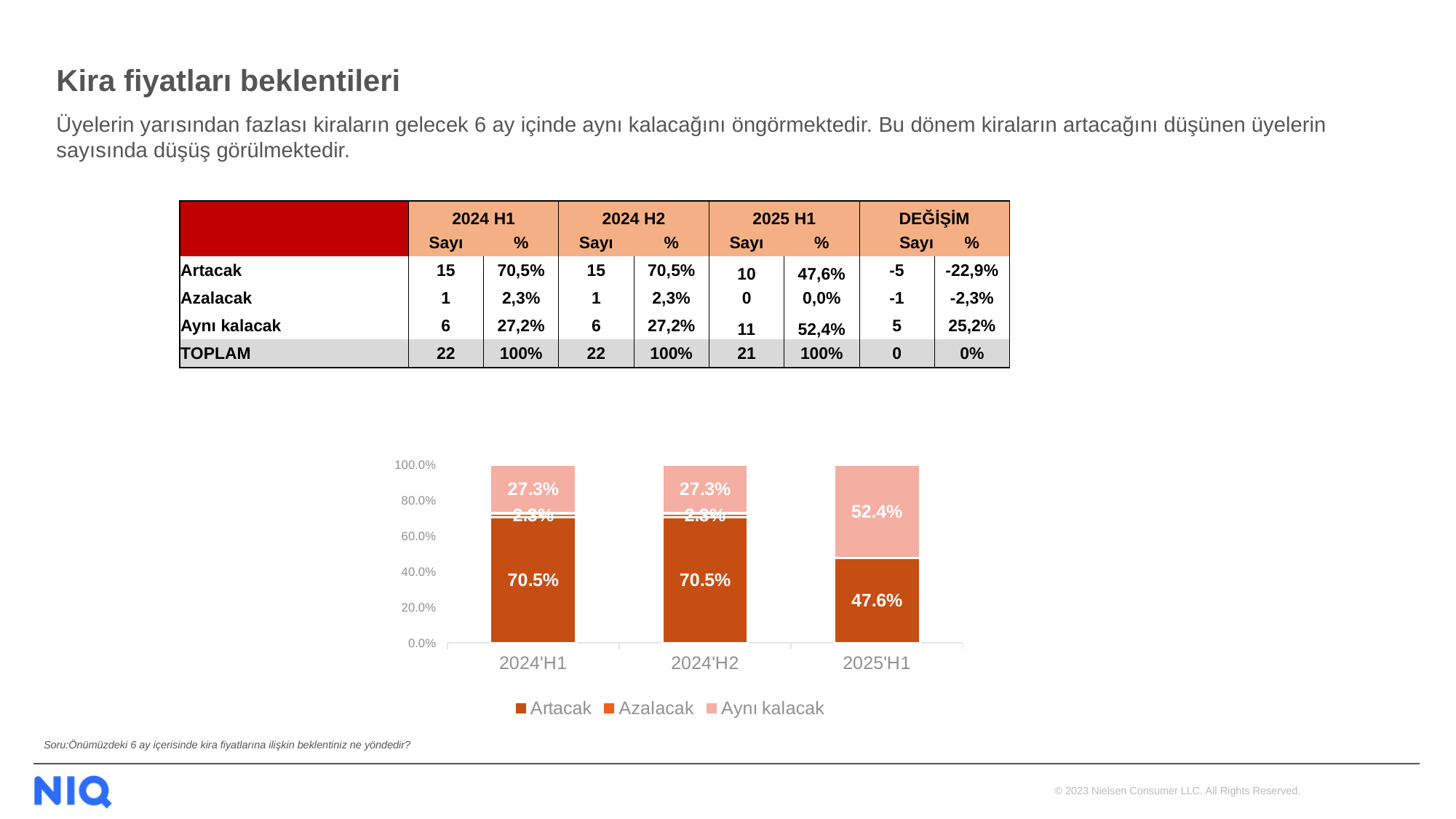

# Kira fiyatları beklentileri
Üyelerin yarısından fazlası kiraların gelecek 6 ay içinde aynı kalacağını öngörmektedir. Bu dönem kiraların artacağını düşünen üyelerin sayısında düşüş görülmektedir.
|  | 2024 H1 |  | 2024 H2 |  | 2025 H1 |  | DEĞİŞİM |  |
| --- | --- | --- | --- | --- | --- | --- | --- | --- |
|  | Sayı | % | Sayı | % | Sayı | % | Sayı | % |
| Artacak | 15 | 70,5% | 15 | 70,5% | 10 | 47,6% | -5 | -22,9% |
| Azalacak | 1 | 2,3% | 1 | 2,3% | 0 | 0,0% | -1 | -2,3% |
| Aynı kalacak | 6 | 27,2% | 6 | 27,2% | 11 | 52,4% | 5 | 25,2% |
| TOPLAM | 22 | 100% | 22 | 100% | 21 | 100% | 0 | 0% |

### Chart

| Category | Artacak | Azalacak | Aynı kalacak |
|---|---|---|---|
| 2024'H1 | 0.705 | 0.023 | 0.273 |
| 2024'H2 | 0.705 | 0.023 | 0.273 |
| 2025'H1 | 0.476 | None | 0.524 |
Soru:Önümüzdeki 6 ay içerisinde kira fiyatlarına ilişkin beklentiniz ne yöndedir?